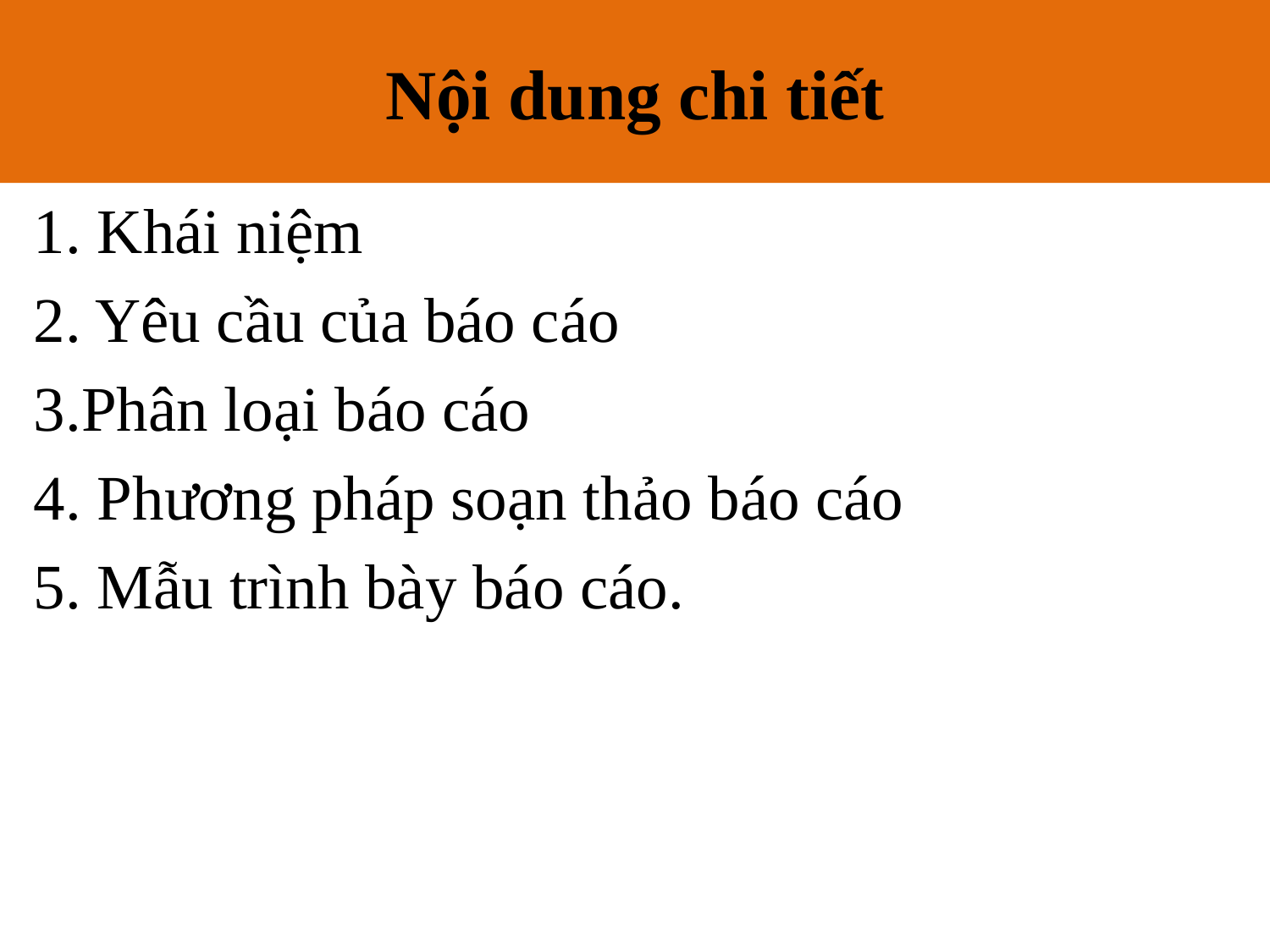

Nội dung chi tiết
# NỘI DUNG CHI TIẾT
1. Khái niệm
2. Yêu cầu của báo cáo
3.Phân loại báo cáo
4. Phương pháp soạn thảo báo cáo
5. Mẫu trình bày báo cáo.